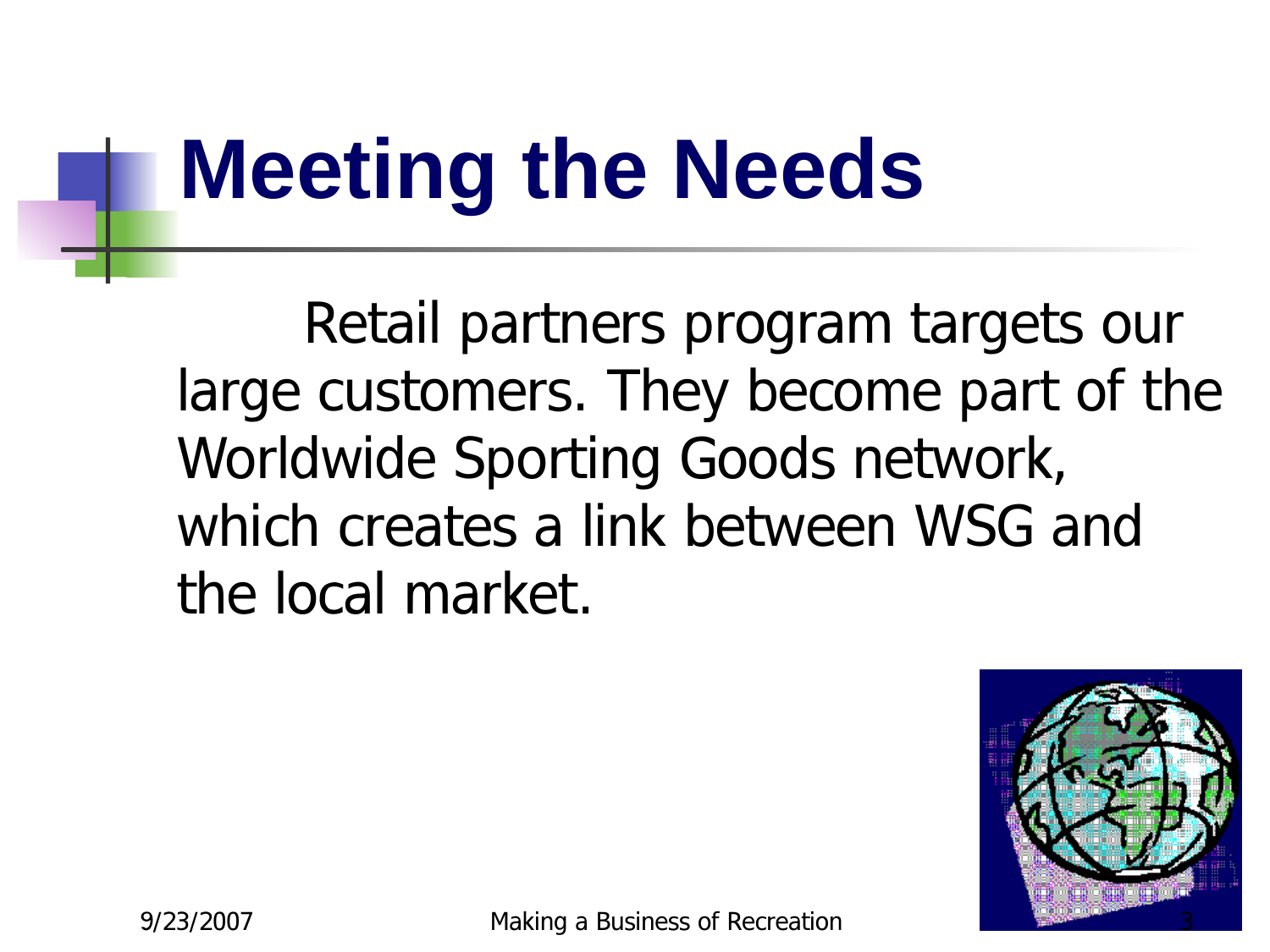

# Meeting the Needs
	Retail partners program targets our large customers. They become part of the Worldwide Sporting Goods network, which creates a link between WSG and the local market.
9/23/2007
Making a Business of Recreation
3